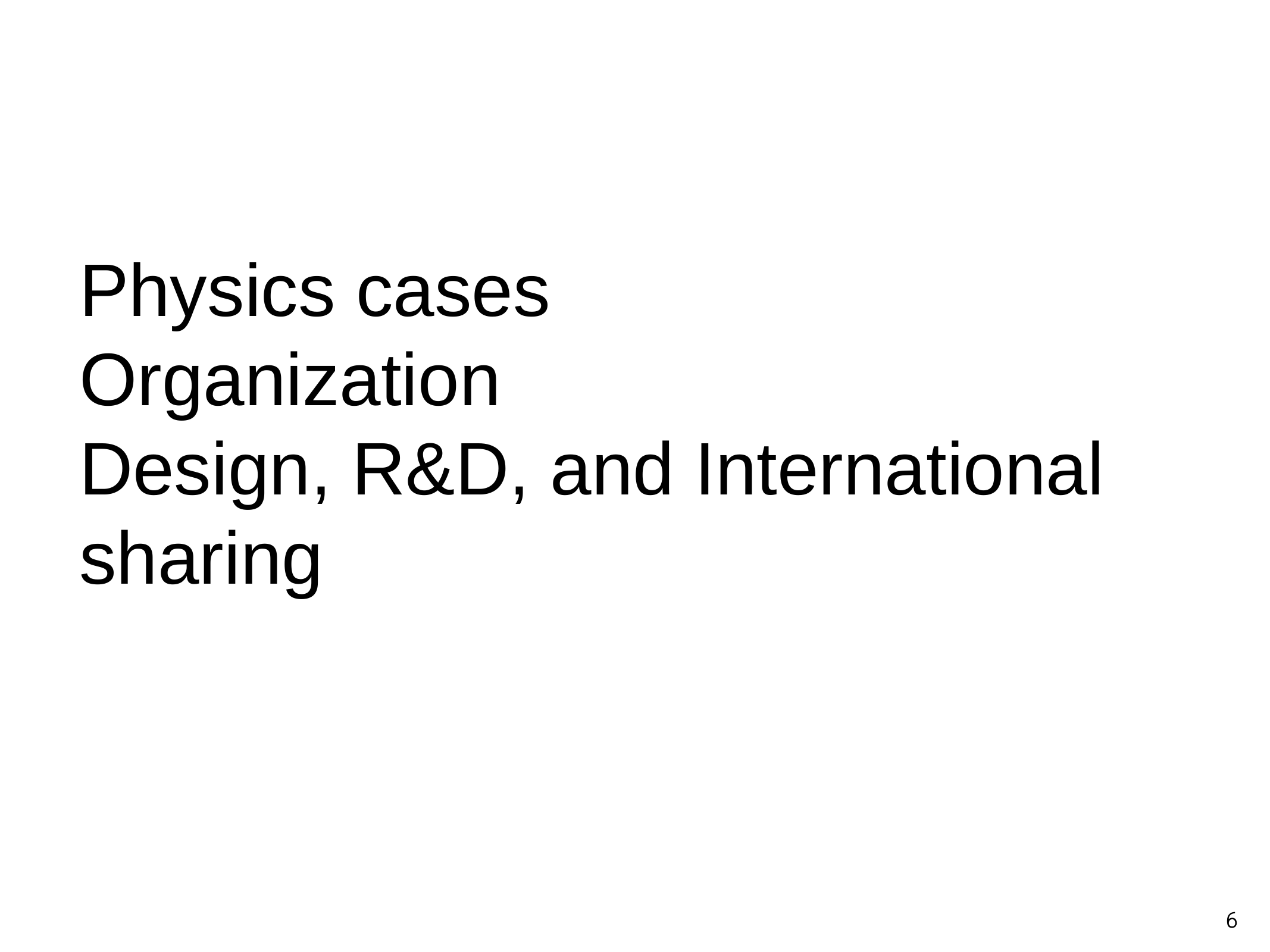

# Physics cases Organization Design, R&D, and International sharing
6